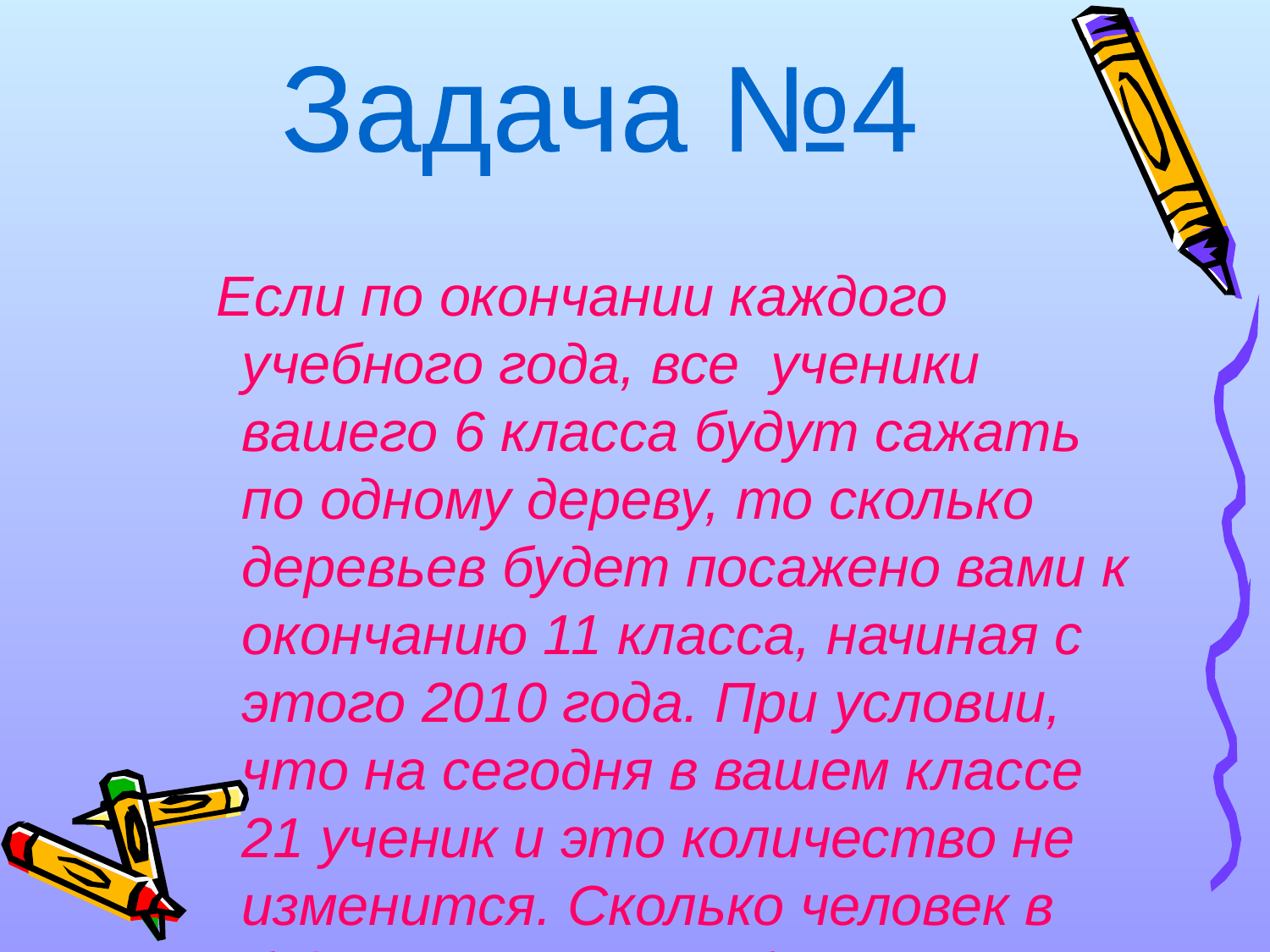

Задача №4
       Если по окончании каждого учебного года, все  ученики  вашего 6 класса будут сажать по одному дереву, то сколько деревьев будет посажено вами к окончанию 11 класса, начиная с этого 2010 года. При условии, что на сегодня в вашем классе 21 ученик и это количество не изменится. Сколько человек в будущем смогут обеспечить эти деревья кислородом?